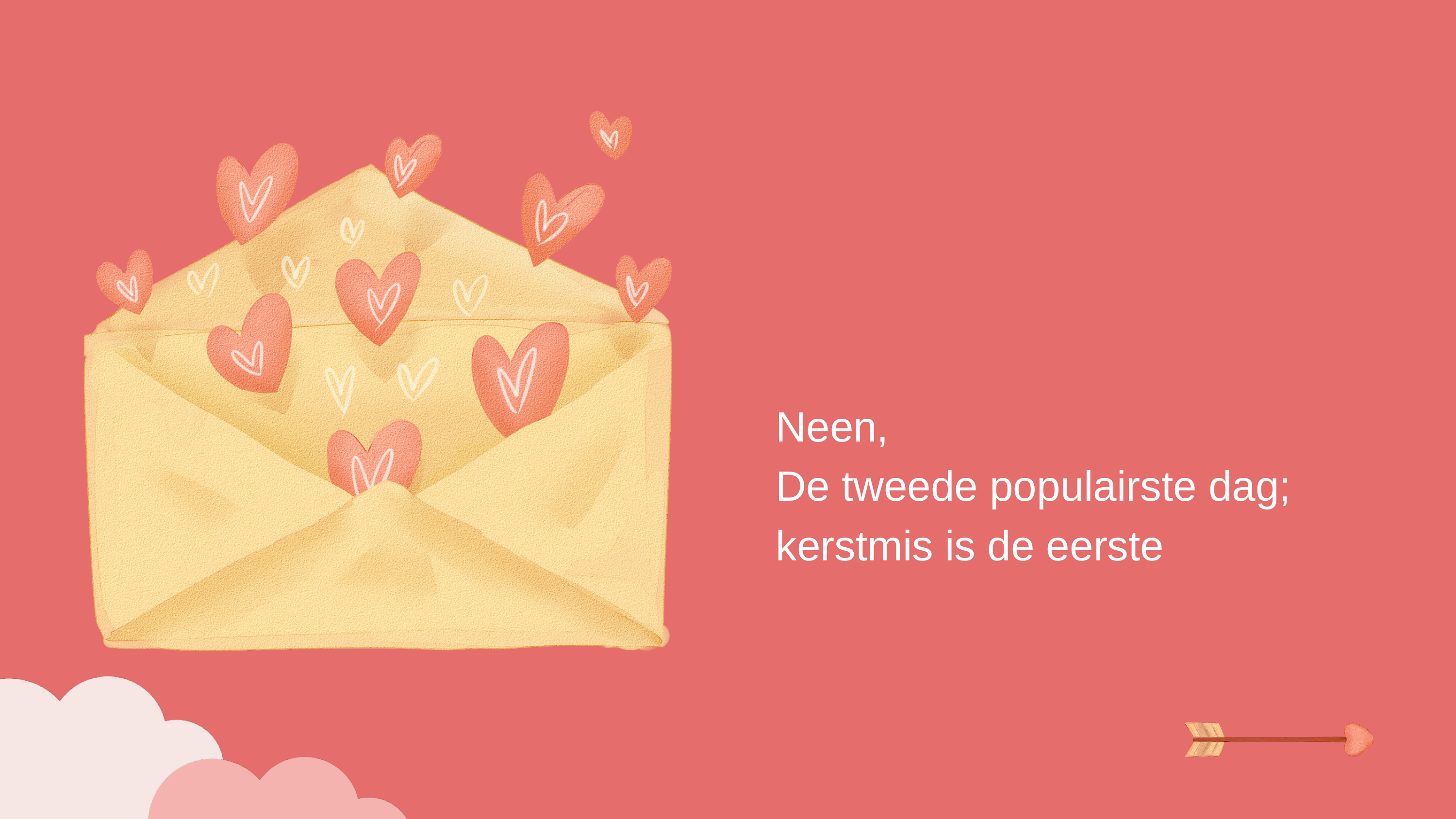

Neen,
De tweede populairste dag; kerstmis is de eerste